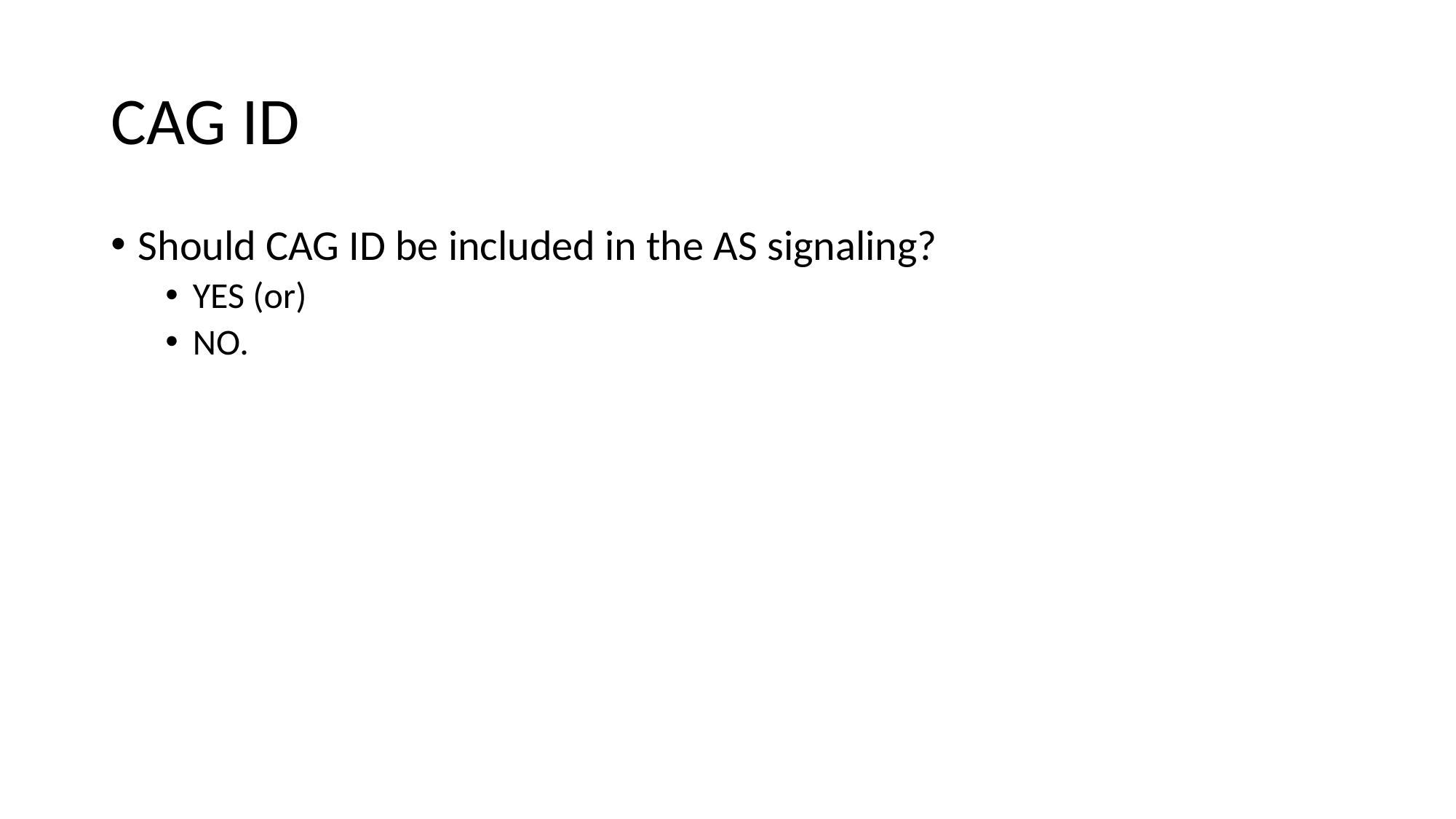

# CAG ID
Should CAG ID be included in the AS signaling?
YES (or)
NO.